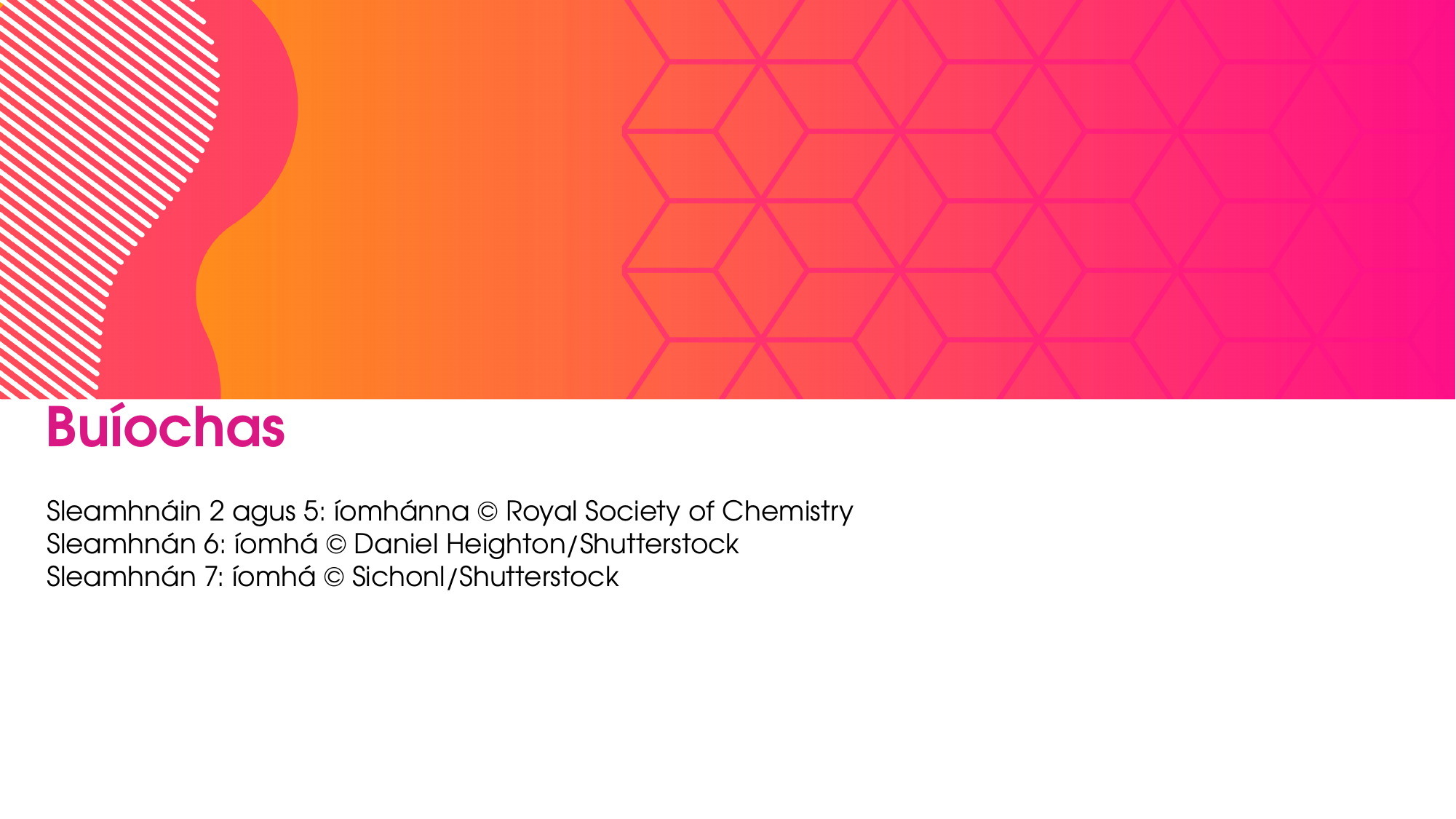

Buíochas

Sleamhnáin 2 agus 5: íomhánna © Royal Society of Chemistry
Sleamhnán 6: íomhá © Daniel Heighton/Shutterstock
Sleamhnán 7: íomhá © Sichonl/Shutterstock